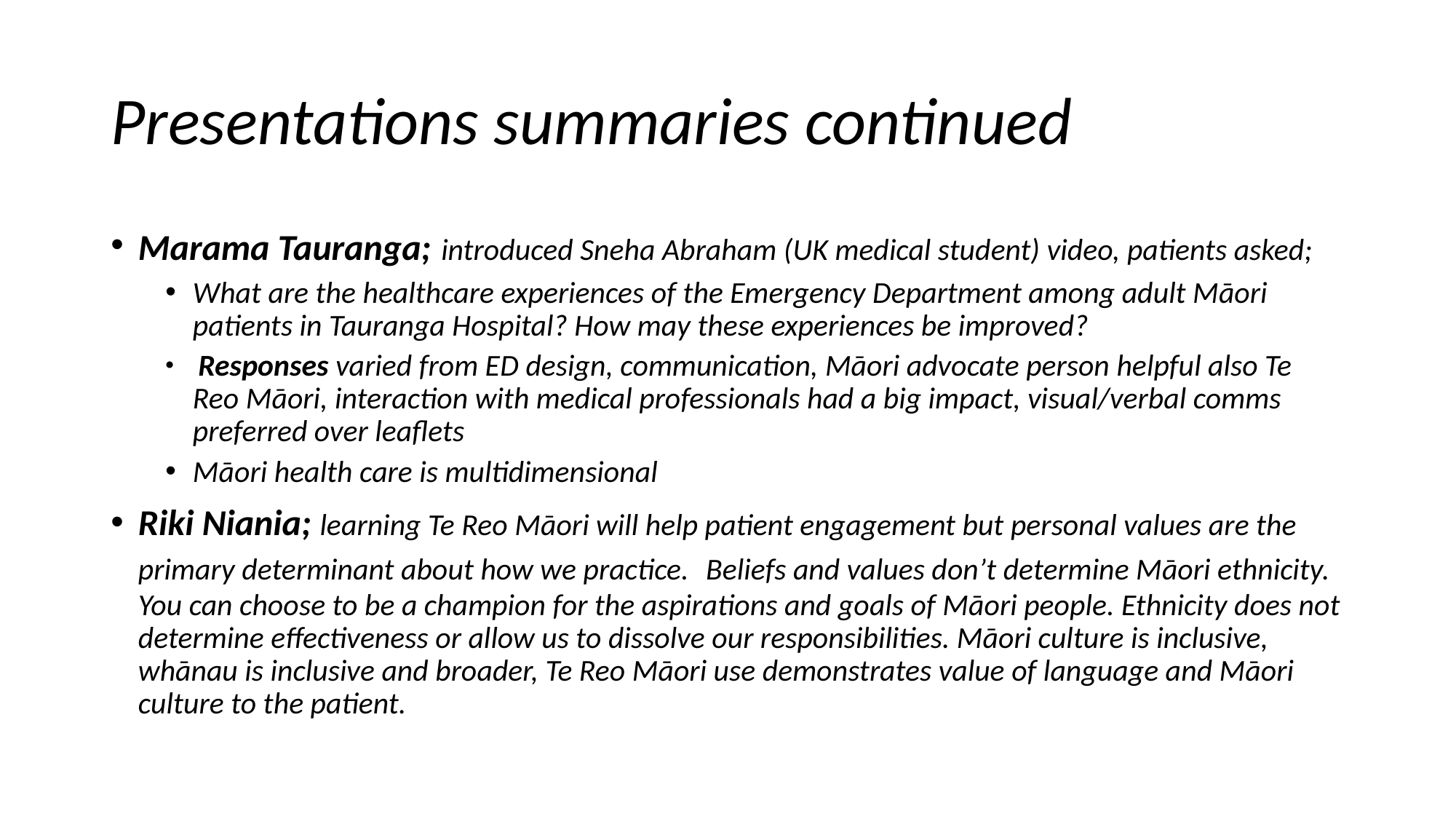

# Presentations summaries continued
Marama Tauranga; introduced Sneha Abraham (UK medical student) video, patients asked;
What are the healthcare experiences of the Emergency Department among adult Māori patients in Tauranga Hospital? How may these experiences be improved?
 Responses varied from ED design, communication, Māori advocate person helpful also Te Reo Māori, interaction with medical professionals had a big impact, visual/verbal comms preferred over leaflets
Māori health care is multidimensional
Riki Niania; learning Te Reo Māori will help patient engagement but personal values are the primary determinant about how we practice.  Beliefs and values don’t determine Māori ethnicity. You can choose to be a champion for the aspirations and goals of Māori people. Ethnicity does not determine effectiveness or allow us to dissolve our responsibilities. Māori culture is inclusive, whānau is inclusive and broader, Te Reo Māori use demonstrates value of language and Māori culture to the patient.